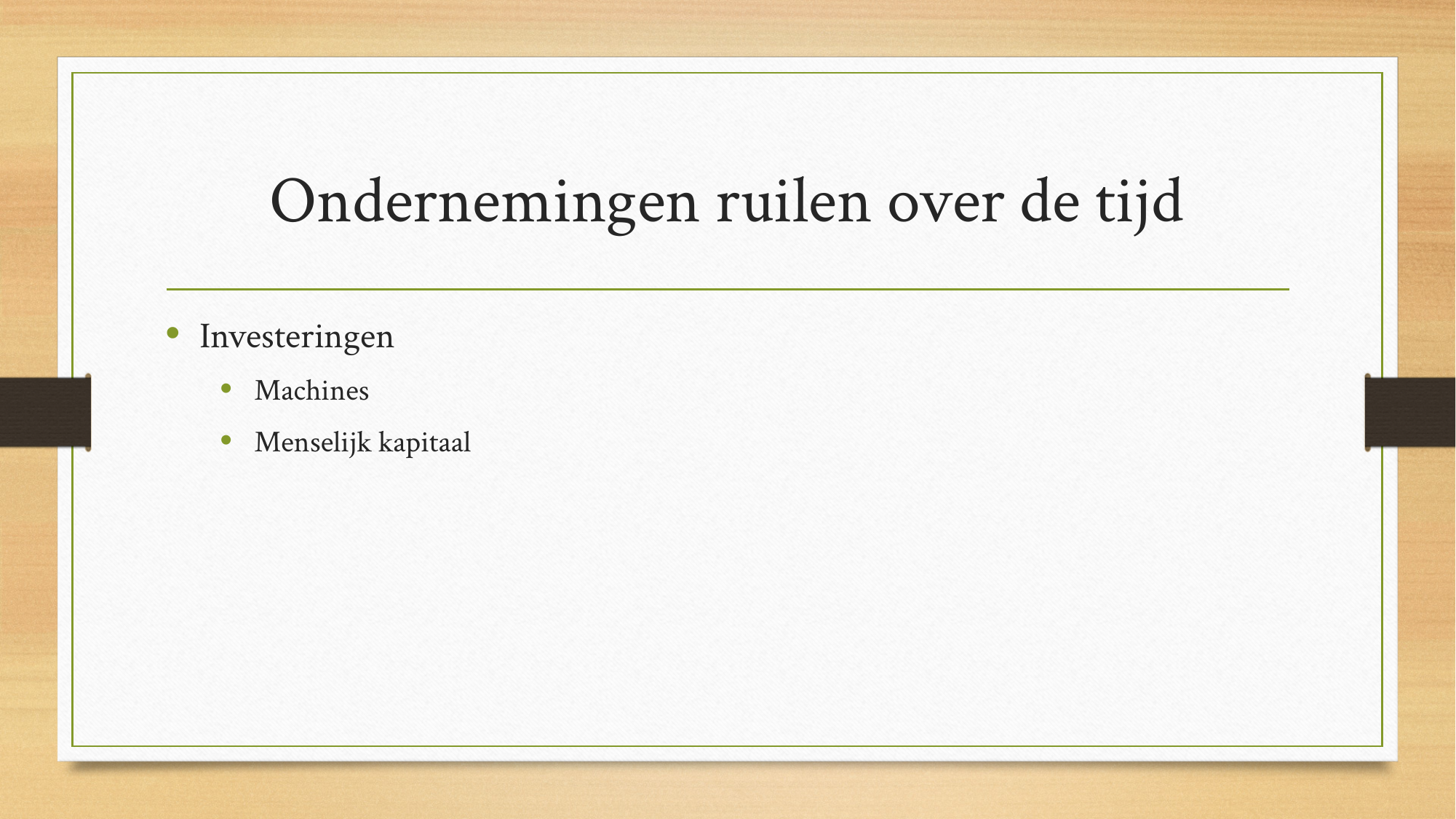

# Ondernemingen ruilen over de tijd
Investeringen
Machines
Menselijk kapitaal